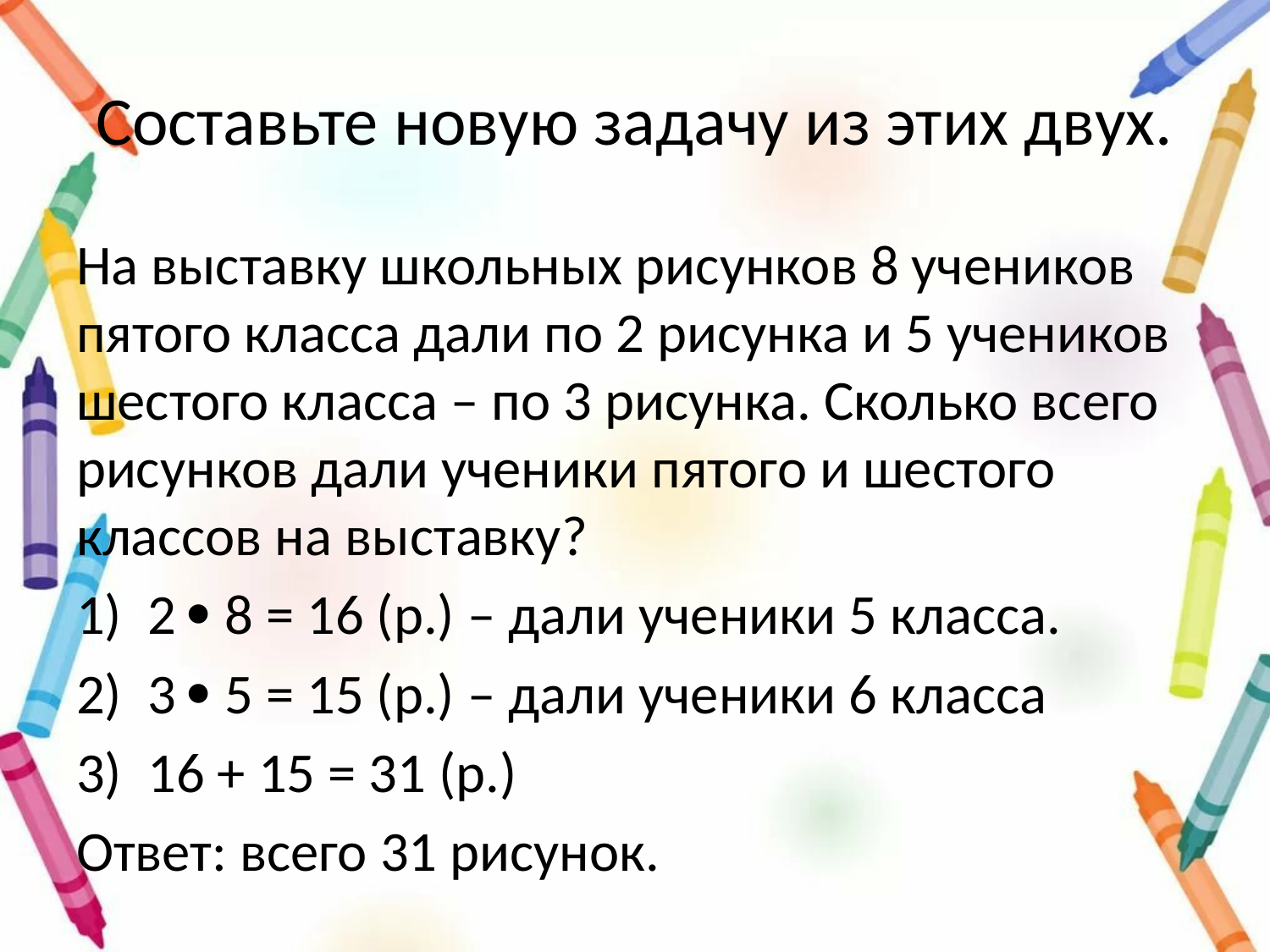

# Составьте новую задачу из этих двух.
На выставку школьных рисунков 8 учеников пятого класса дали по 2 рисунка и 5 учеников шестого класса – по 3 рисунка. Сколько всего рисунков дали ученики пятого и шестого классов на выставку?
2 • 8 = 16 (р.) – дали ученики 5 класса.
3 • 5 = 15 (р.) – дали ученики 6 класса
16 + 15 = 31 (р.)
Ответ: всего 31 рисунок.